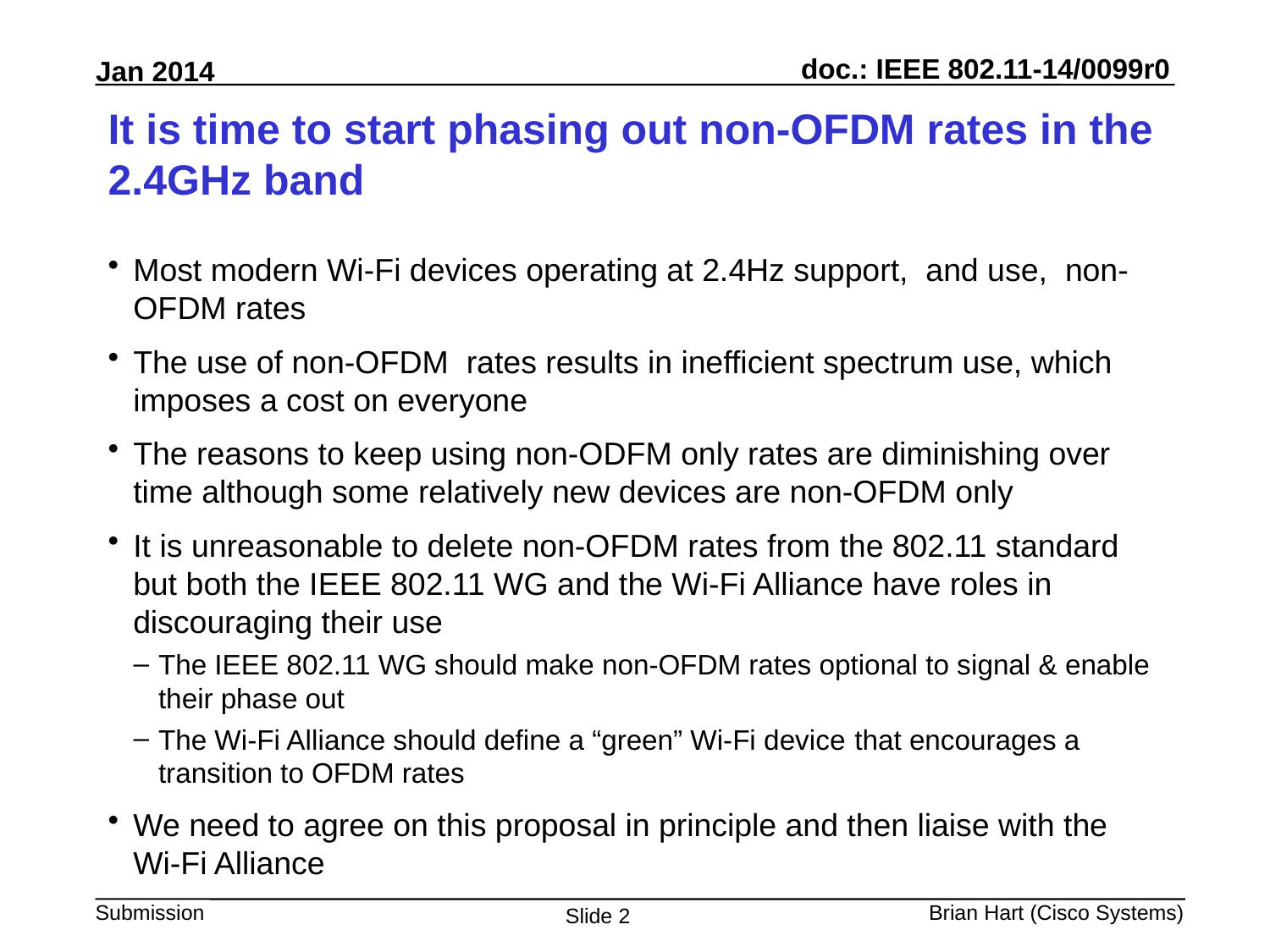

# It is time to start phasing out non-OFDM rates in the 2.4GHz band
Most modern Wi-Fi devices operating at 2.4Hz support,  and use,  non-OFDM rates
The use of non-OFDM  rates results in inefficient spectrum use, which imposes a cost on everyone
The reasons to keep using non-ODFM only rates are diminishing over time although some relatively new devices are non-OFDM only
It is unreasonable to delete non-OFDM rates from the 802.11 standard  but both the IEEE 802.11 WG and the Wi-Fi Alliance have roles in discouraging their use
The IEEE 802.11 WG should make non-OFDM rates optional to signal & enable their phase out
The Wi-Fi Alliance should define a “green” Wi-Fi device that encourages a transition to OFDM rates
We need to agree on this proposal in principle and then liaise with the Wi-Fi Alliance